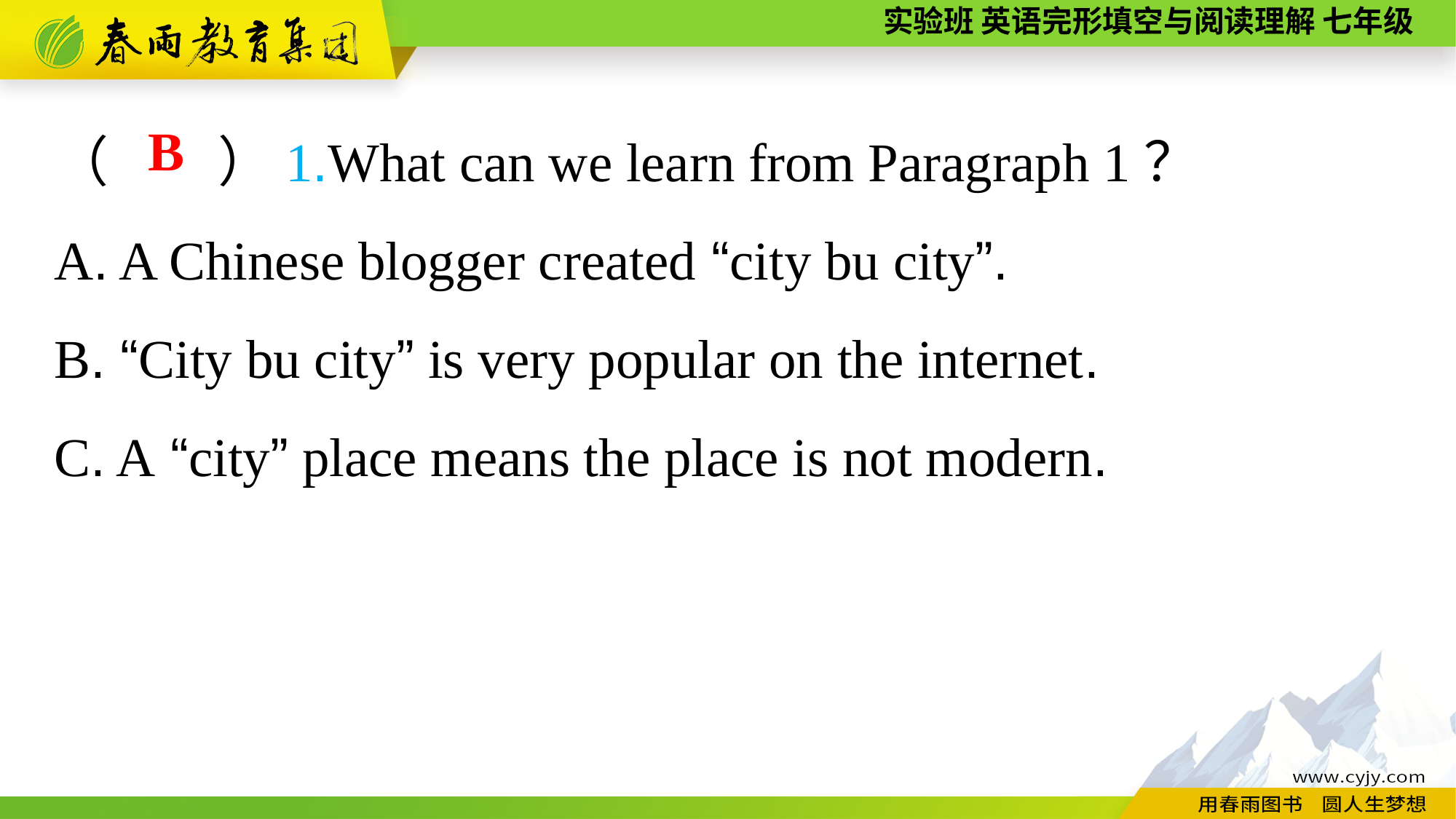

（　　）1.What can we learn from Paragraph 1？
A. A Chinese blogger created “city bu city”.
B. “City bu city” is very popular on the internet.
C. A “city” place means the place is not modern.
B